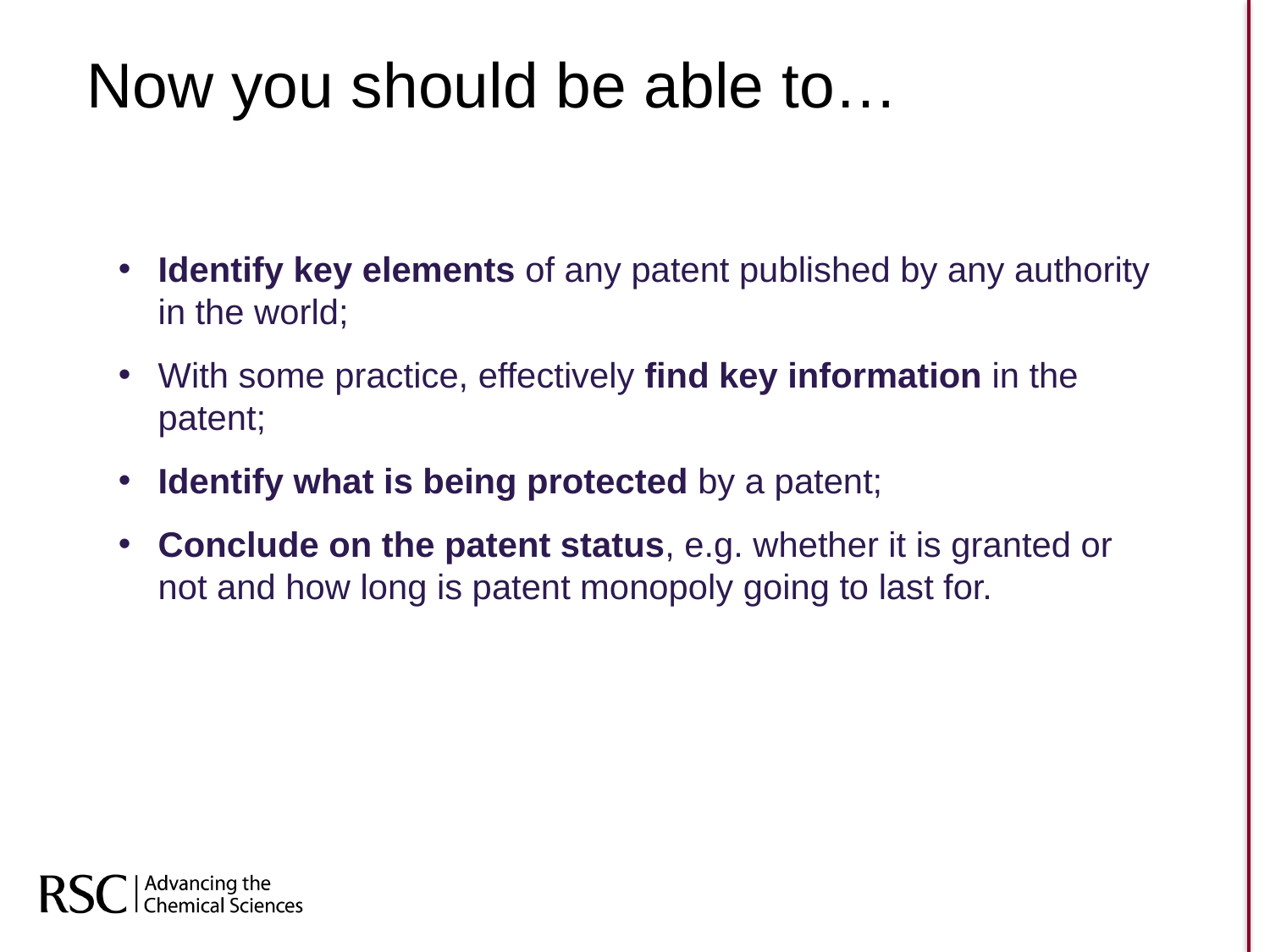

# Now you should be able to…

Identify key elements of any patent published by any authority in the world;
With some practice, effectively find key information in the patent;
Identify what is being protected by a patent;
Conclude on the patent status, e.g. whether it is granted or not and how long is patent monopoly going to last for.